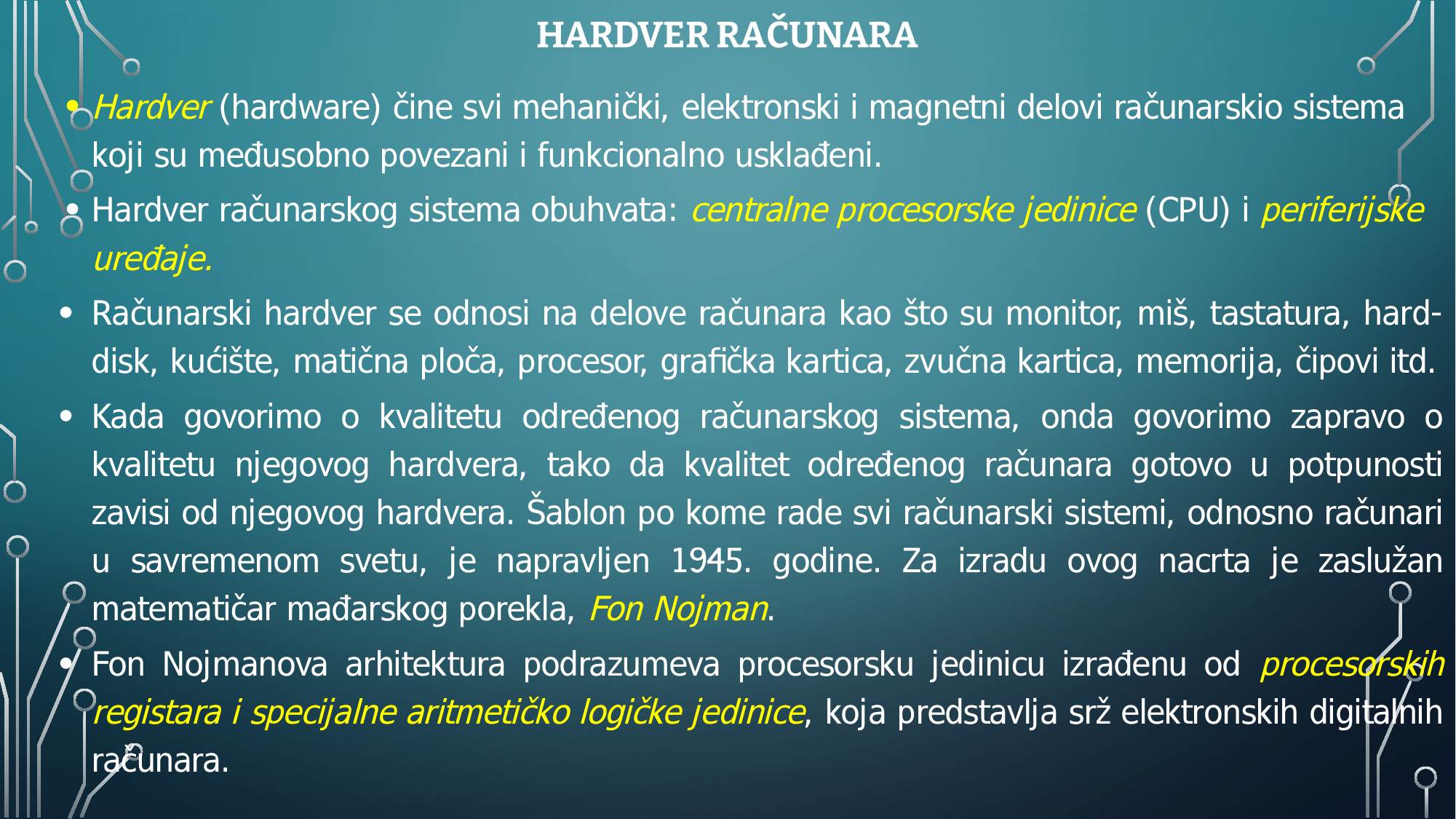

# Hardver računara
Hardver (hardware) čine svi mehanički, elektronski i magnetni delovi računarskio sistema koji su međusobno povezani i funkcionalno usklađeni.
Hardver računarskog sistema obuhvata: centralne procesorske jedinice (CPU) i periferijske uređaje.
Računarski hardver se odnosi na delove računara kao što su monitor, miš, tastatura, hard-disk, kućište, matična ploča, procesor, grafička kartica, zvučna kartica, memorija, čipovi itd.
Kada govorimo o kvalitetu određenog računarskog sistema, onda govorimo zapravo o kvalitetu njegovog hardvera, tako da kvalitet određenog računara gotovo u potpunosti zavisi od njegovog hardvera. Šablon po kome rade svi računarski sistemi, odnosno računari u savremenom svetu, je napravljen 1945. godine. Za izradu ovog nacrta je zaslužan matematičar mađarskog porekla, Fon Nojman.
Fon Nojmanova arhitektura podrazumeva procesorsku jedinicu izrađenu od procesorskih registara i specijalne aritmetičko logičke jedinice, koja predstavlja srž elektronskih digitalnih računara.